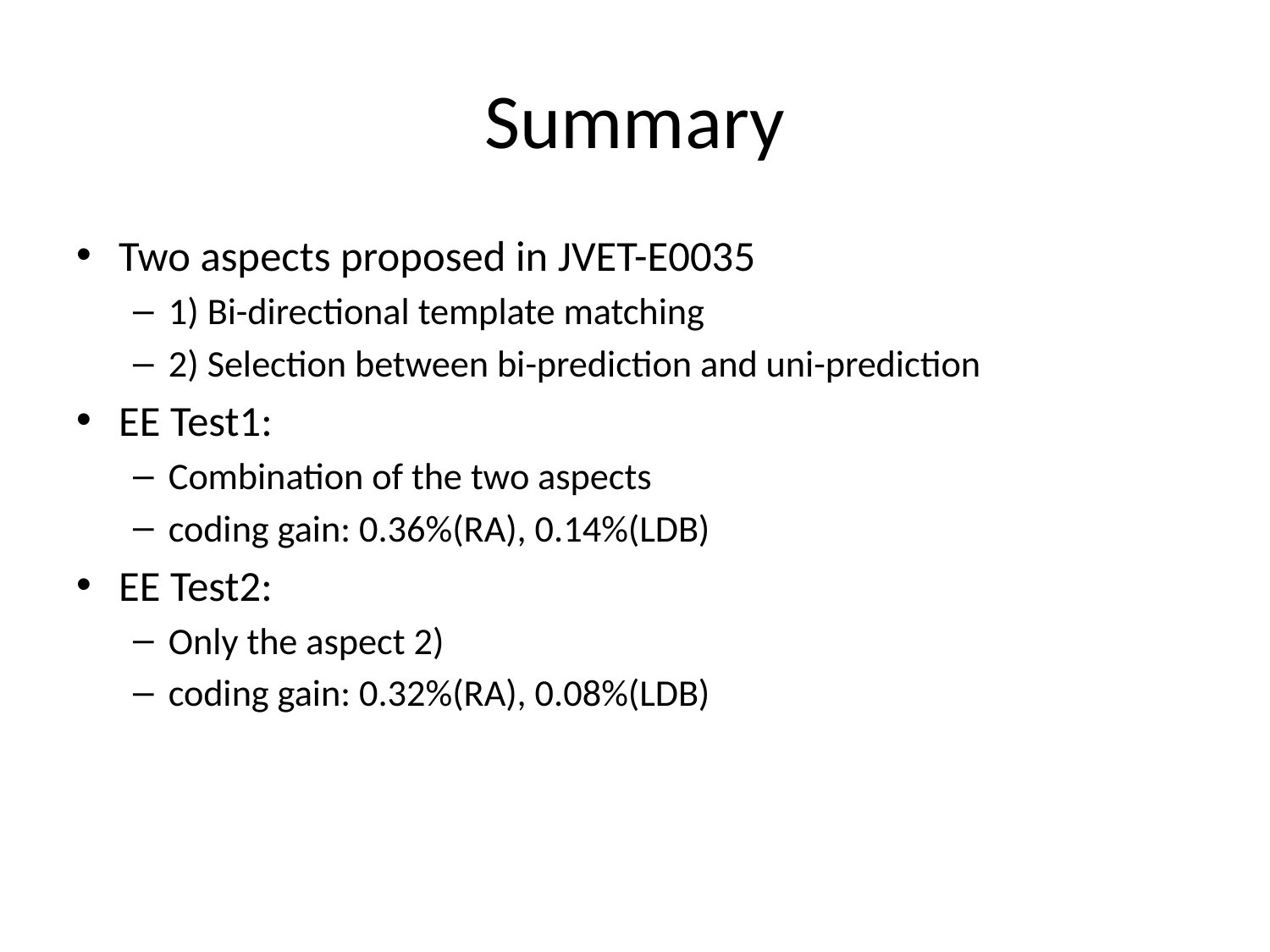

# Summary
Two aspects proposed in JVET-E0035
1) Bi-directional template matching
2) Selection between bi-prediction and uni-prediction
EE Test1:
Combination of the two aspects
coding gain: 0.36%(RA), 0.14%(LDB)
EE Test2:
Only the aspect 2)
coding gain: 0.32%(RA), 0.08%(LDB)